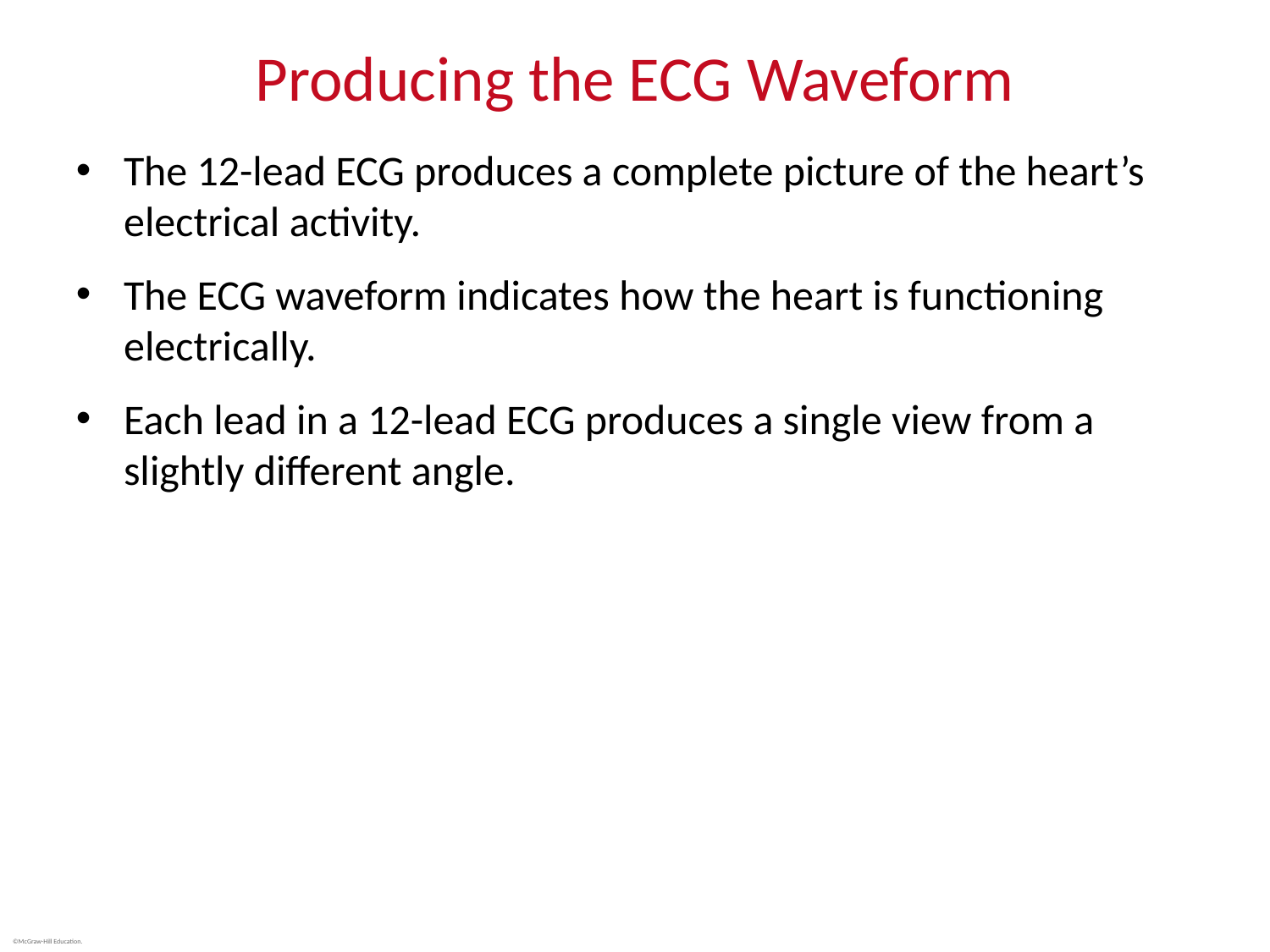

# Producing the ECG Waveform
The 12-lead ECG produces a complete picture of the heart’s electrical activity.
The ECG waveform indicates how the heart is functioning electrically.
Each lead in a 12-lead ECG produces a single view from a slightly different angle.